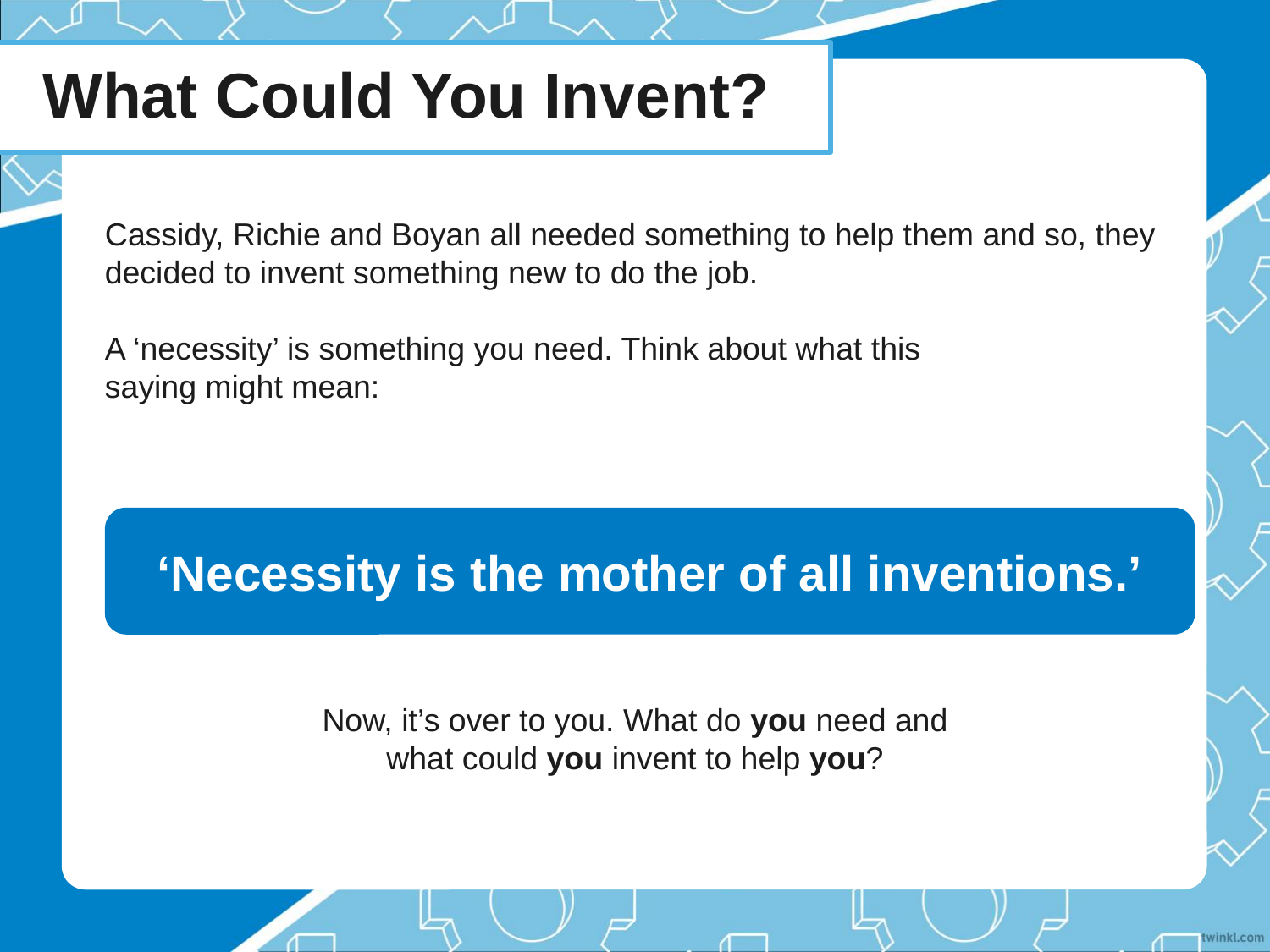

# What Could You Invent?
Cassidy, Richie and Boyan all needed something to help them and so, they decided to invent something new to do the job.

A ‘necessity’ is something you need. Think about what this
saying might mean:

‘Necessity is the mother of all inventions.’
Now, it’s over to you. What do you need and what could you invent to help you?